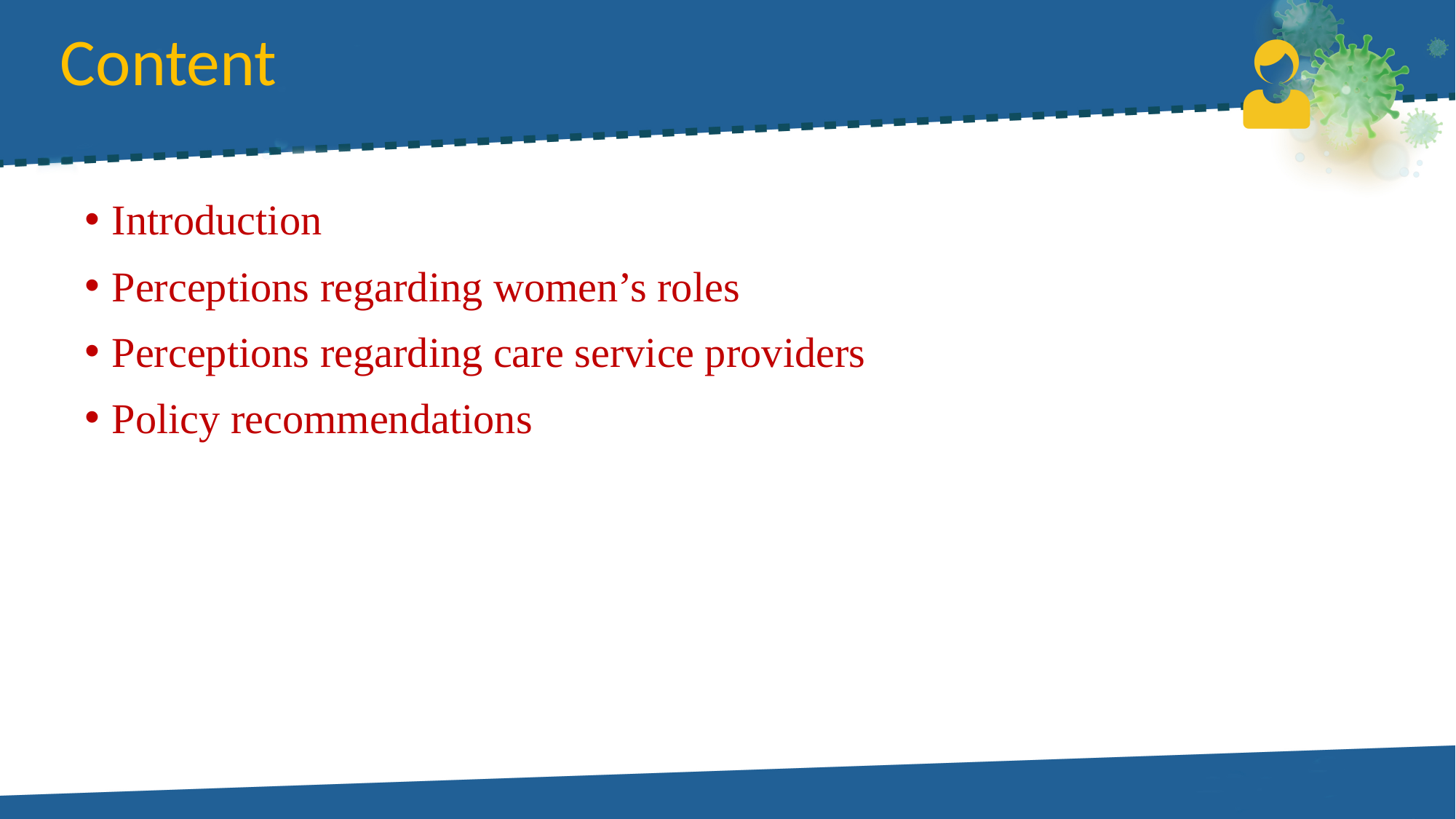

# Content
Introduction
Perceptions regarding women’s roles
Perceptions regarding care service providers
Policy recommendations